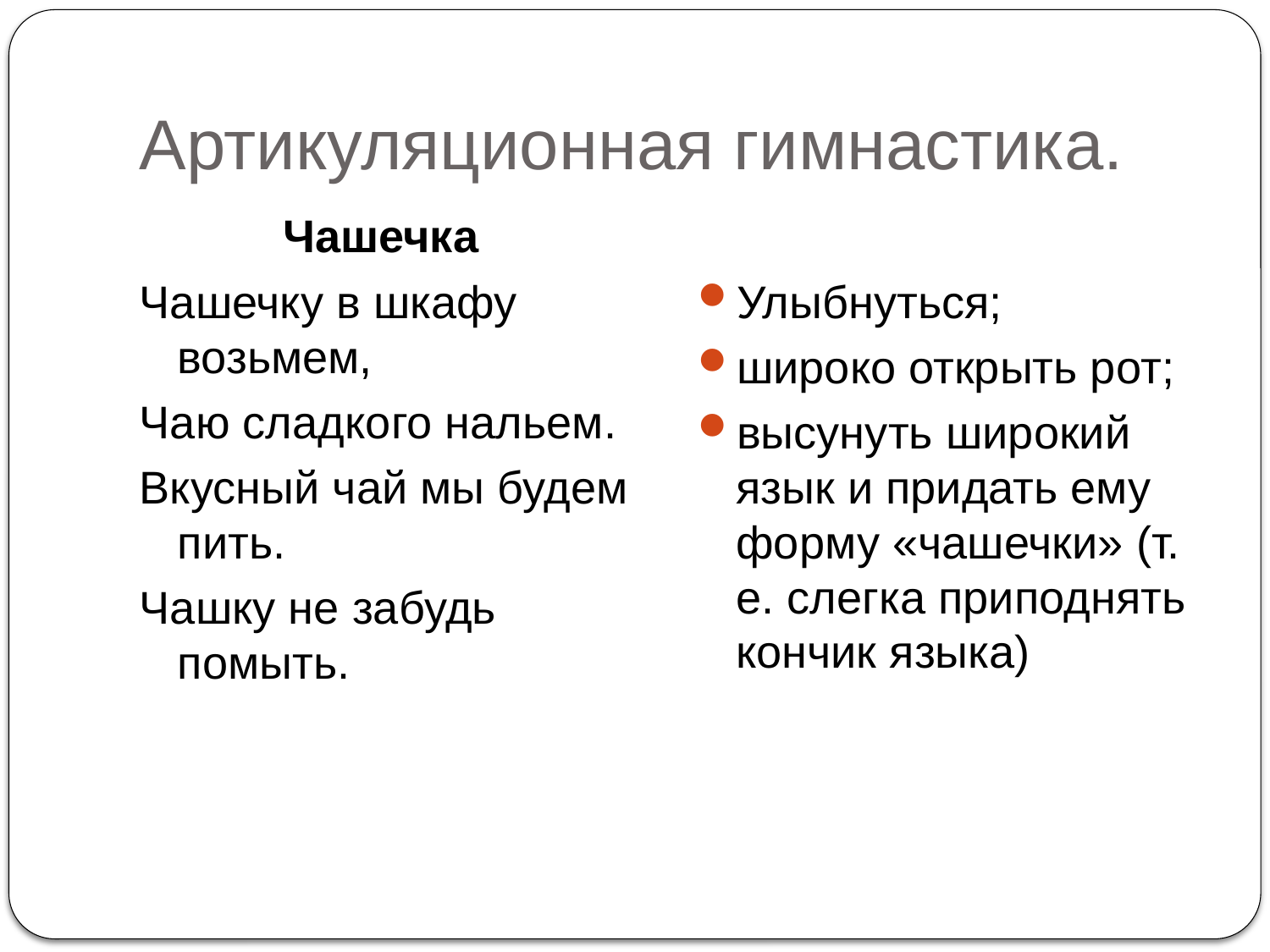

# Артикуляционная гимнастика.
Чашечка
Чашечку в шкафу возьмем,
Чаю сладкого нальем.
Вкусный чай мы будем пить.
Чашку не забудь помыть.

Улыбнуться;
широко открыть рот;
высунуть широкий язык и придать ему форму «чашечки» (т. е. слегка приподнять кончик языка)